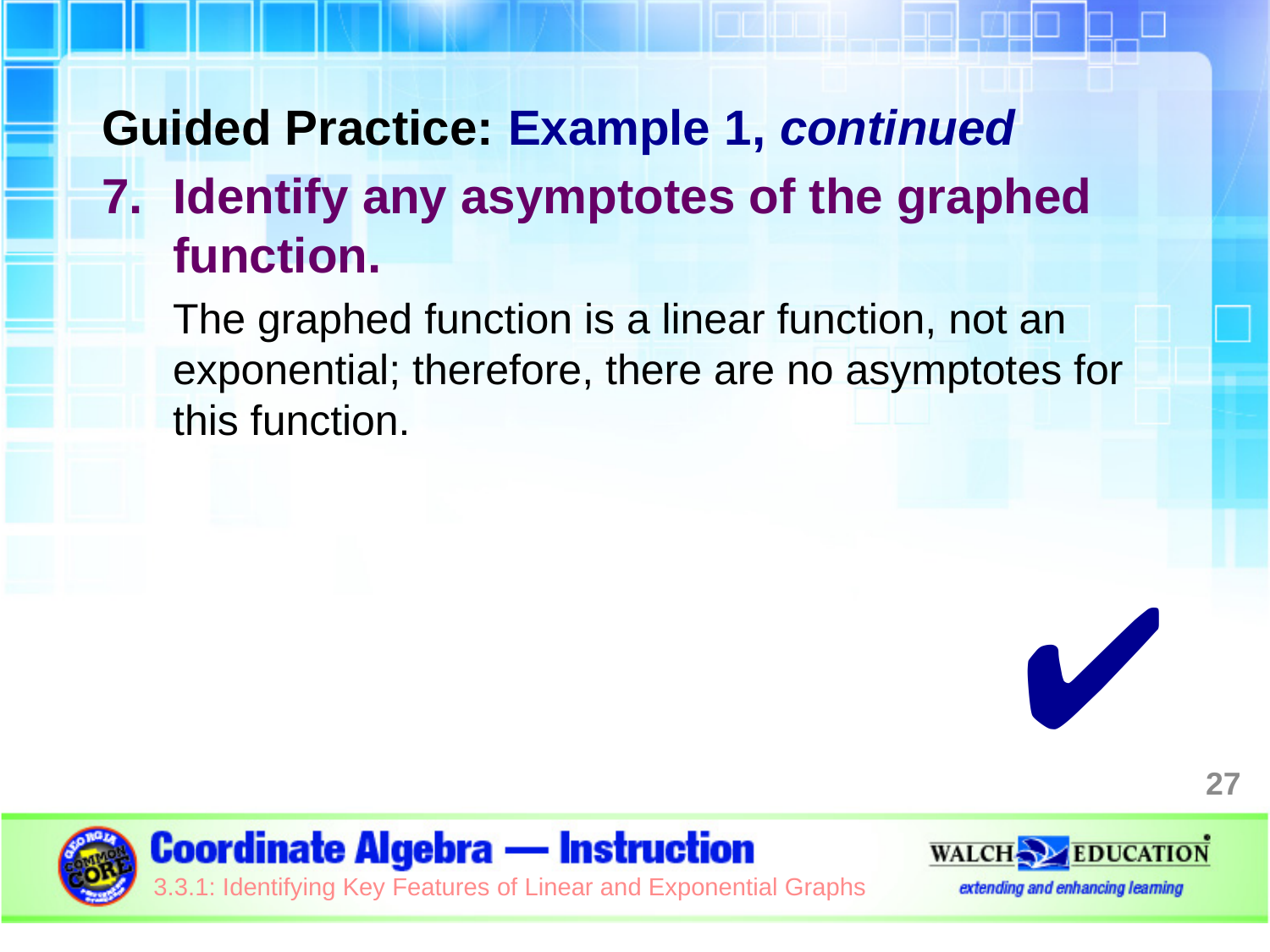

Guided Practice: Example 1, continued
Identify any asymptotes of the graphed function.
The graphed function is a linear function, not an exponential; therefore, there are no asymptotes for this function.

✔
27
3.3.1: Identifying Key Features of Linear and Exponential Graphs